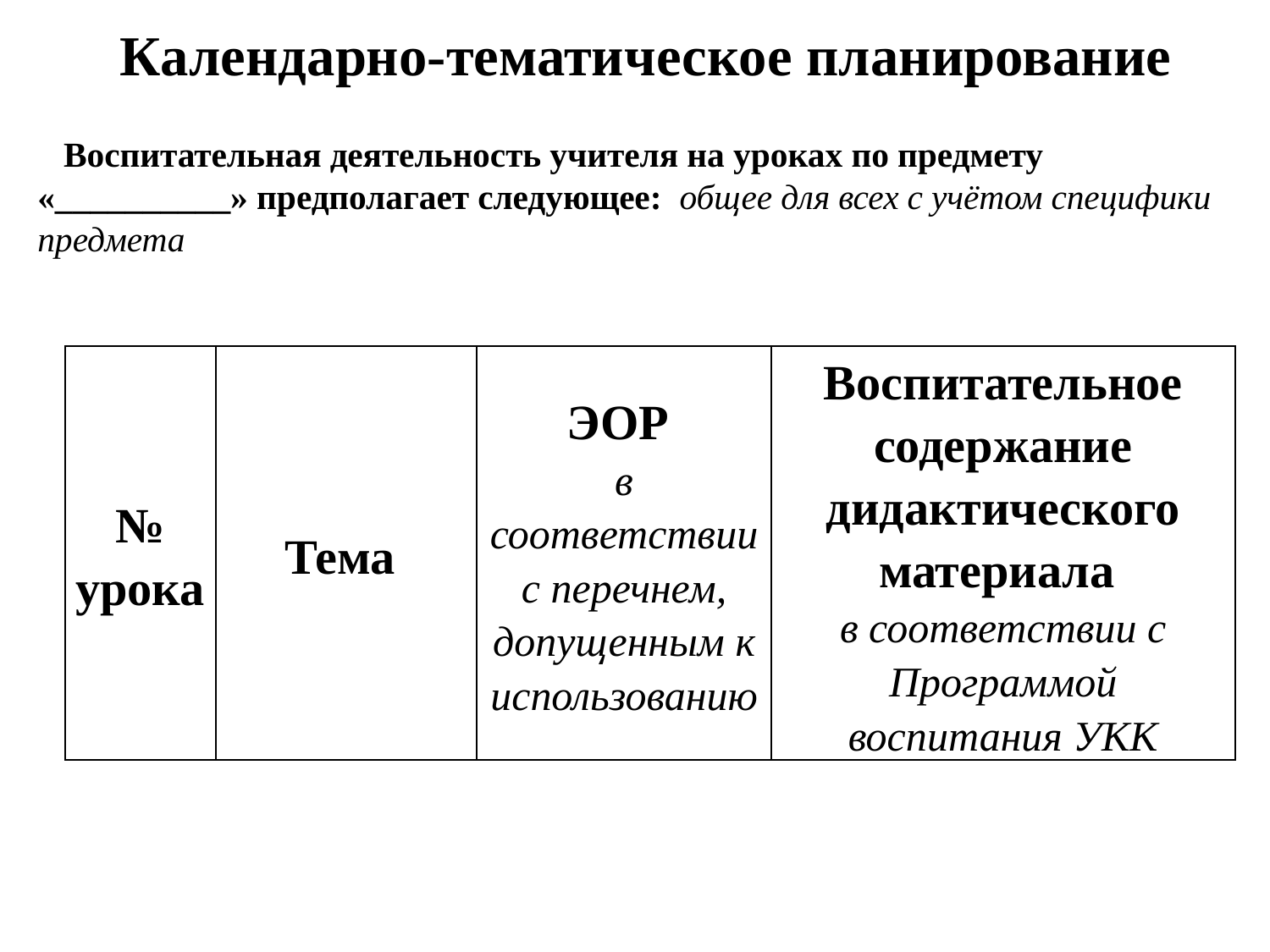

# Календарно-тематическое планирование
   Воспитательная деятельность учителя на уроках по предмету «__________» предполагает следующее:  общее для всех с учётом специфики предмета

| № урока | Тема | ЭОР в соответствии с перечнем, допущенным к использованию | Воспитательное содержание дидактического материала в соответствии с Программой воспитания УКК |
| --- | --- | --- | --- |